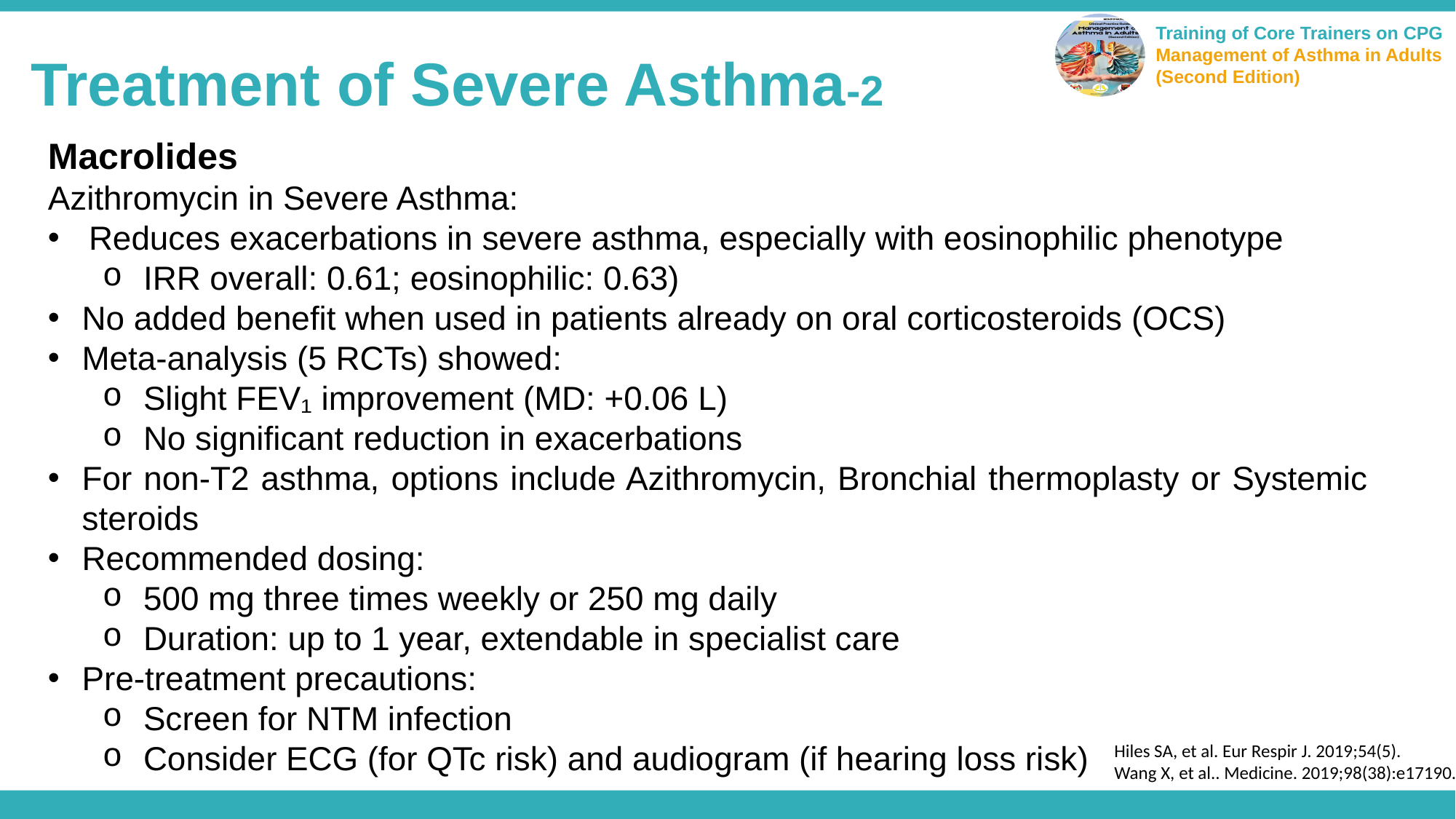

Treatment of Severe Asthma-2
Macrolides
Azithromycin in Severe Asthma:
Reduces exacerbations in severe asthma, especially with eosinophilic phenotype
IRR overall: 0.61; eosinophilic: 0.63)
No added benefit when used in patients already on oral corticosteroids (OCS)
Meta-analysis (5 RCTs) showed:
Slight FEV₁ improvement (MD: +0.06 L)
No significant reduction in exacerbations
For non-T2 asthma, options include Azithromycin, Bronchial thermoplasty or Systemic steroids
Recommended dosing:
500 mg three times weekly or 250 mg daily
Duration: up to 1 year, extendable in specialist care
Pre-treatment precautions:
Screen for NTM infection
Consider ECG (for QTc risk) and audiogram (if hearing loss risk)
Hiles SA, et al. Eur Respir J. 2019;54(5).
Wang X, et al.. Medicine. 2019;98(38):e17190.